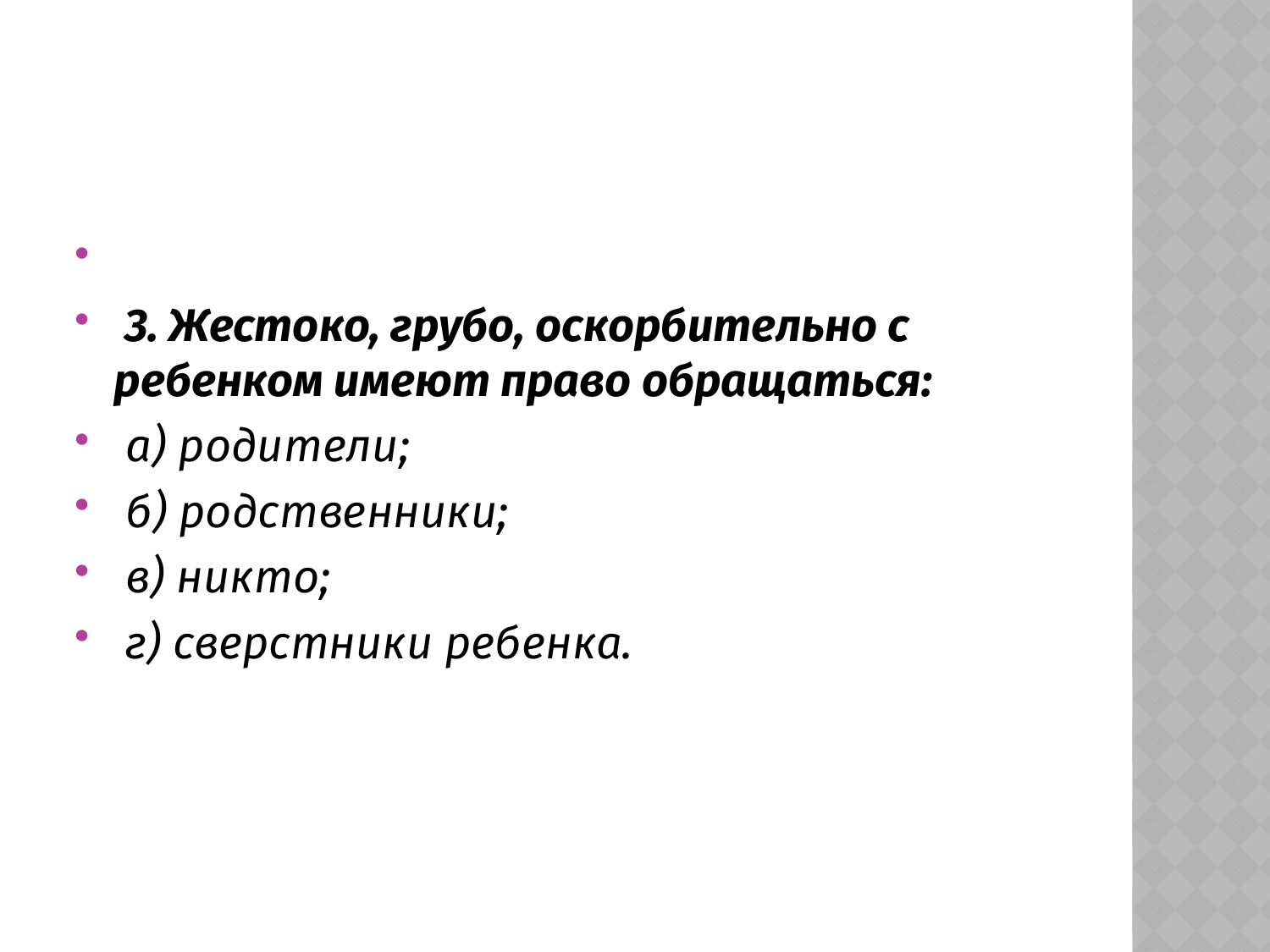

#

 3. Жестоко, грубо, оскорбительно с ребенком имеют право обращаться:
 а) родители;
 б) родственники;
 в) никто;
 г) сверстники ребенка.